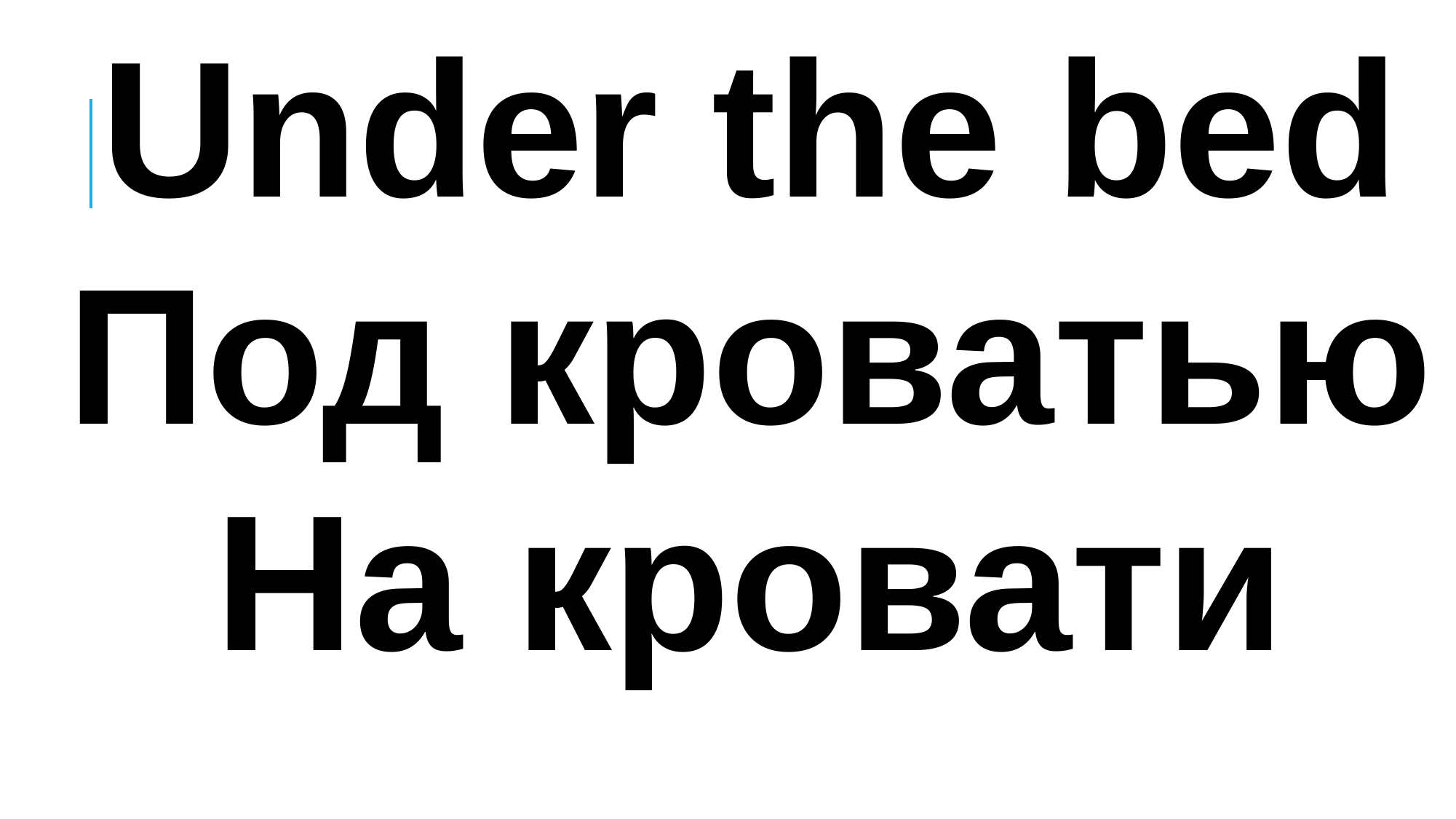

Under the bed
Под кроватью
На кровати